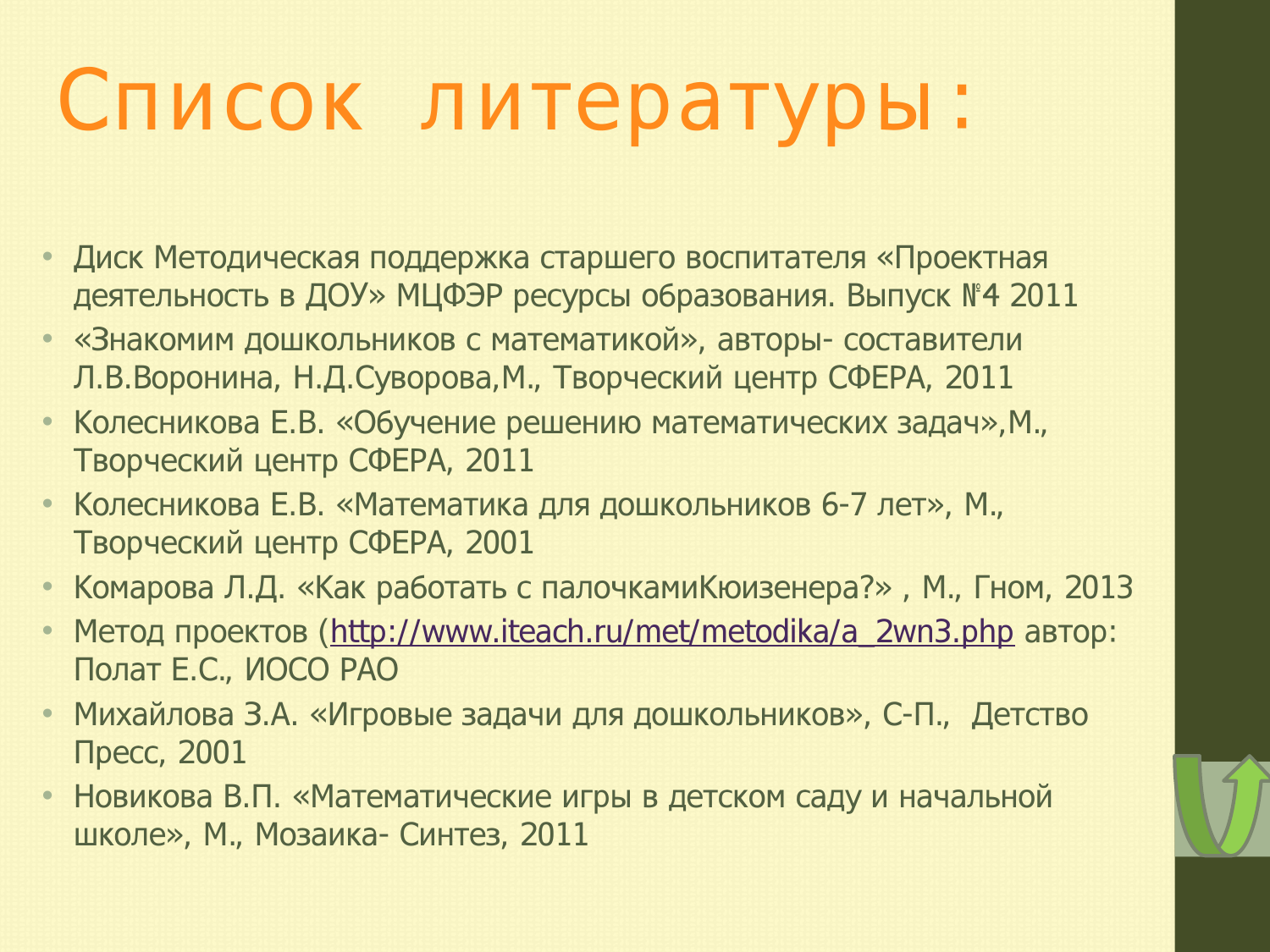

# Список  литературы:

Диск Методическая поддержка старшего воспитателя «Проектная деятельность в ДОУ» МЦФЭР ресурсы образования. Выпуск №4 2011
«Знакомим дошкольников с математикой», авторы- составители Л.В.Воронина, Н.Д.Суворова,М., Творческий центр СФЕРА, 2011
Колесникова Е.В. «Обучение решению математических задач»,М., Творческий центр СФЕРА, 2011
Колесникова Е.В. «Математика для дошкольников 6-7 лет», М., Творческий центр СФЕРА, 2001
Комарова Л.Д. «Как работать с палочкамиКюизенера?» , М., Гном, 2013
Метод проектов (http://www.iteach.ru/met/metodika/a_2wn3.php автор: Полат Е.С., ИОСО РАО
Михайлова З.А. «Игровые задачи для дошкольников», С-П.,  Детство Пресс, 2001
Новикова В.П. «Математические игры в детском саду и начальной школе», М., Мозаика- Синтез, 2011